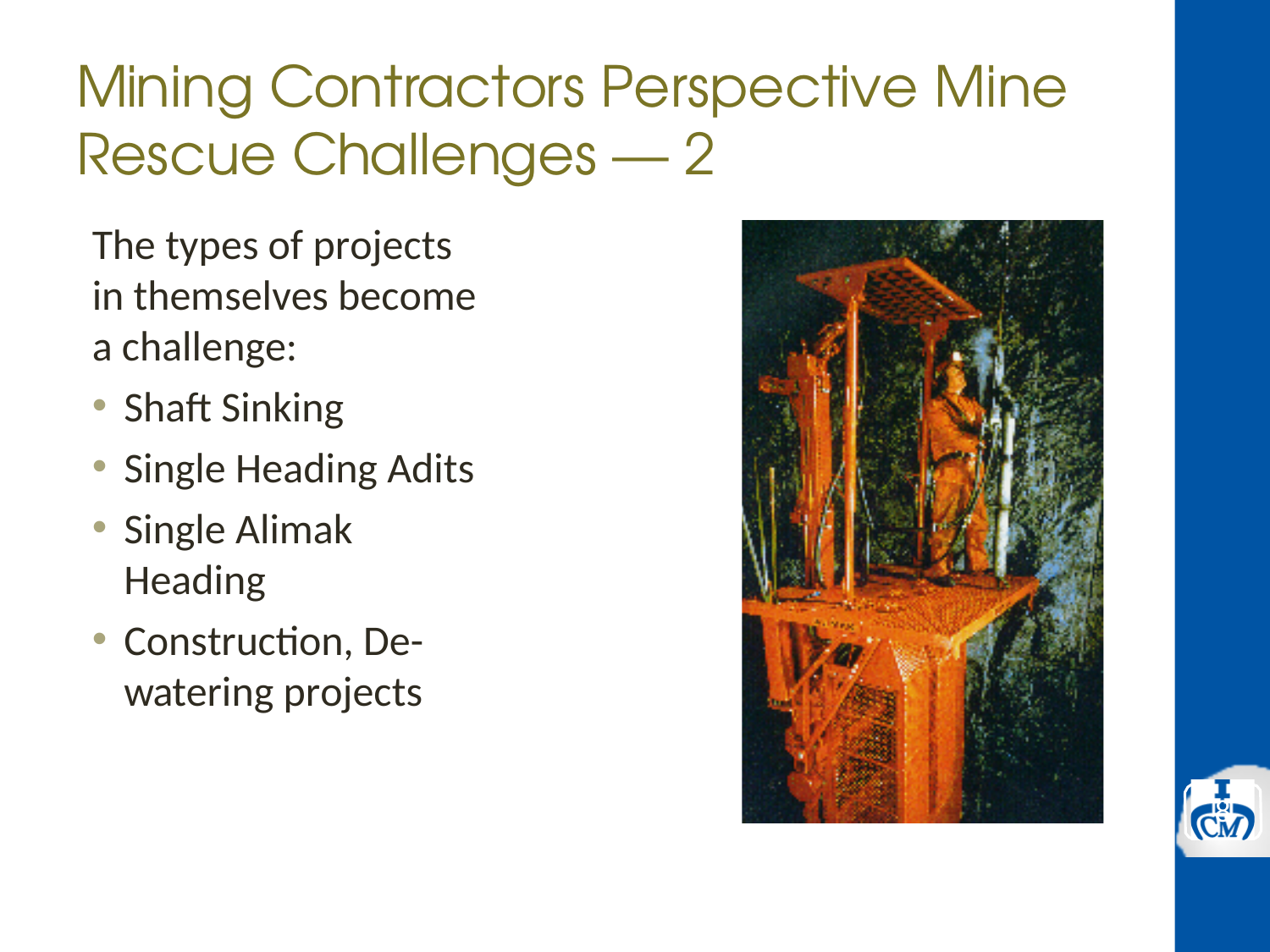

# Mining Contractors Perspective Mine Rescue Challenges — 2
The types of projects in themselves become a challenge:

Shaft Sinking

Single Heading Adits

Single Alimak Heading

Construction, De- watering projects

8